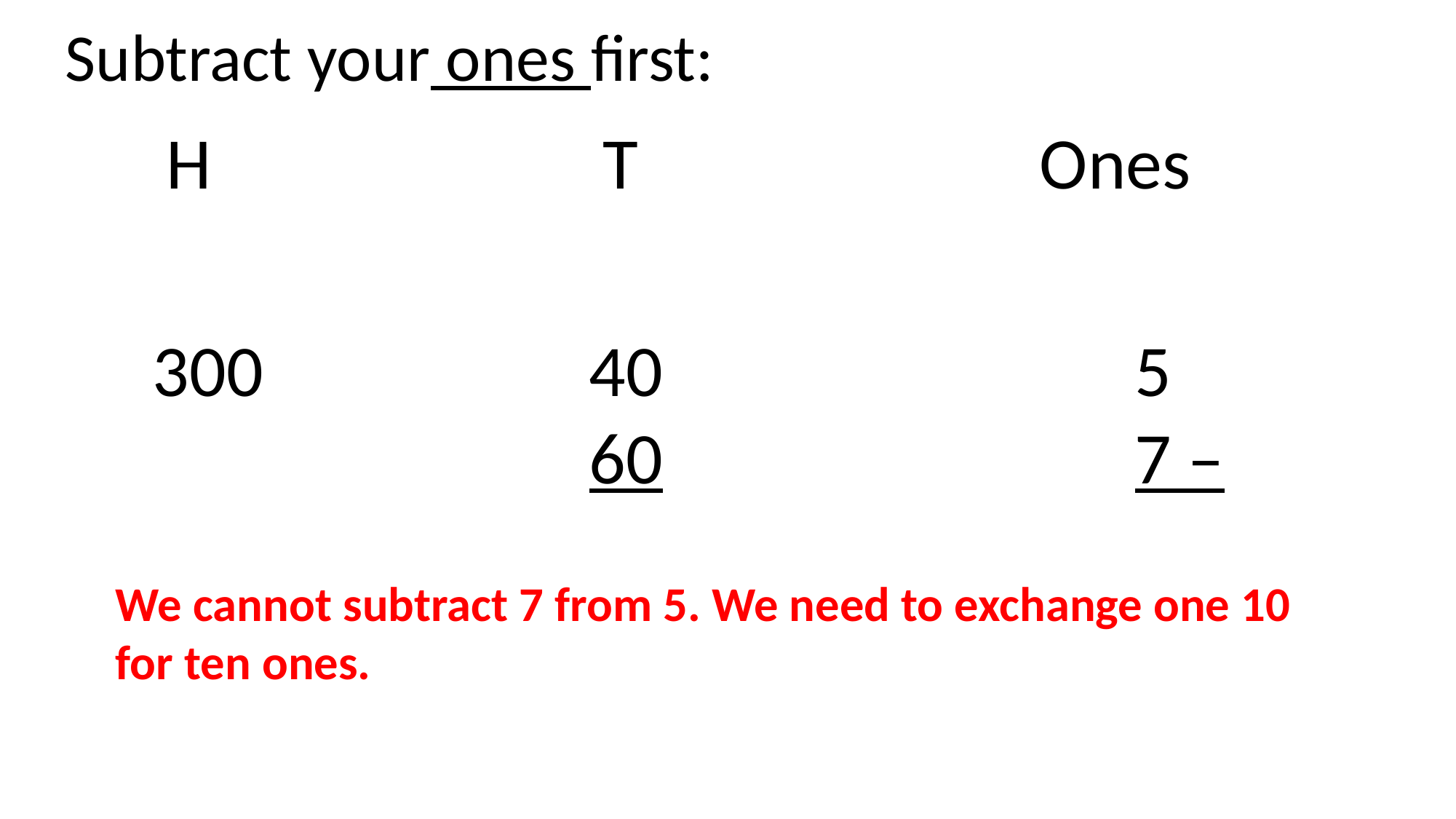

Subtract your ones first:
H				T				Ones

300			40					5
				60					7 –

We cannot subtract 7 from 5. We need to exchange one 10 for ten ones.